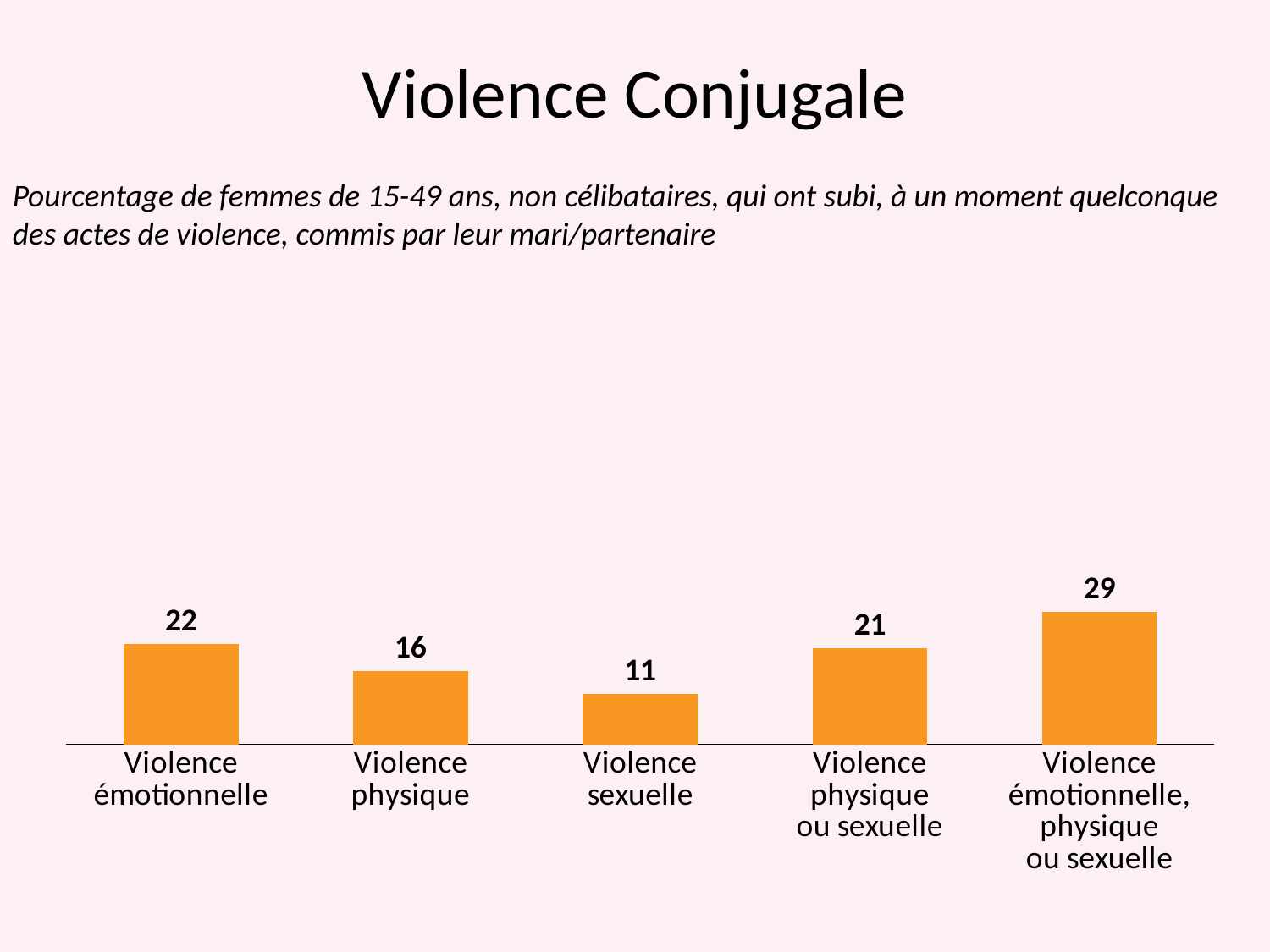

# Violence Conjugale
Pourcentage de femmes de 15-49 ans, non célibataires, qui ont subi, à un moment quelconque des actes de violence, commis par leur mari/partenaire

### Chart

| Category | Women |
|---|---|
| Violence émotionnelle | 22.0 |
| Violence physique | 16.0 |
| Violence sexuelle | 11.0 |
| Violence physique ou sexuelle | 21.0 |
| Violence émotionnelle, physique ou sexuelle | 29.0 |